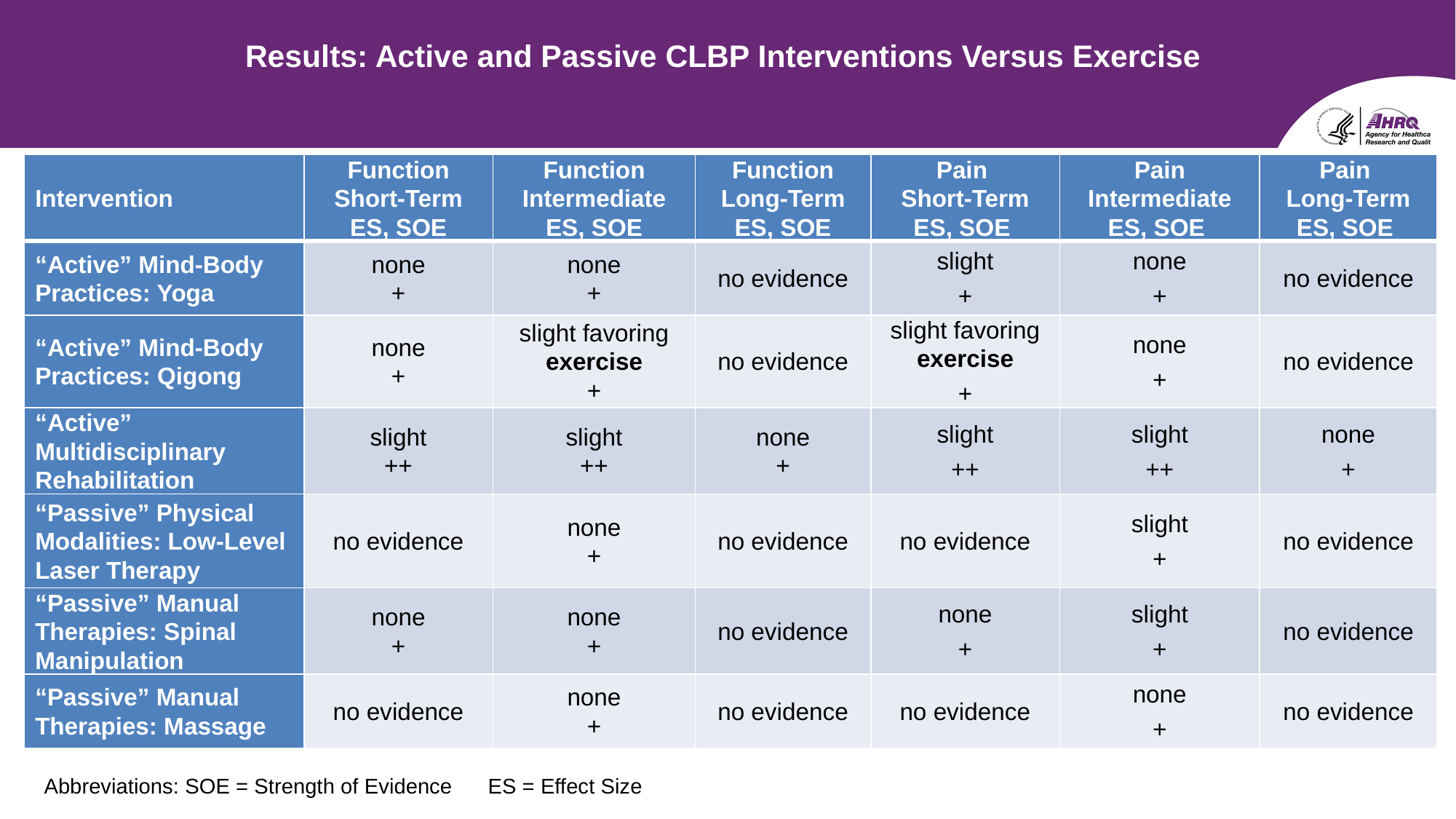

# Results: Active and Passive CLBP Interventions Versus Exercise
| Intervention | Function Short-Term ES, SOE | Function Intermediate ES, SOE | Function Long-Term ES, SOE | Pain Short-Term ES, SOE | Pain Intermediate ES, SOE | Pain Long-Term ES, SOE |
| --- | --- | --- | --- | --- | --- | --- |
| “Active” Mind-Body Practices: Yoga | none + | none + | no evidence | slight + | none + | no evidence |
| “Active” Mind-Body Practices: Qigong | none + | slight favoring exercise + | no evidence | slight favoring exercise + | none + | no evidence |
| “Active” Multidisciplinary Rehabilitation | slight ++ | slight ++ | none + | slight ++ | slight ++ | none + |
| “Passive” Physical Modalities: Low-Level Laser Therapy | no evidence | none + | no evidence | no evidence | slight + | no evidence |
| “Passive” Manual Therapies: Spinal Manipulation | none + | none + | no evidence | none + | slight + | no evidence |
| “Passive” Manual Therapies: Massage | no evidence | none + | no evidence | no evidence | none + | no evidence |
Abbreviations: SOE = Strength of Evidence      ES = Effect Size